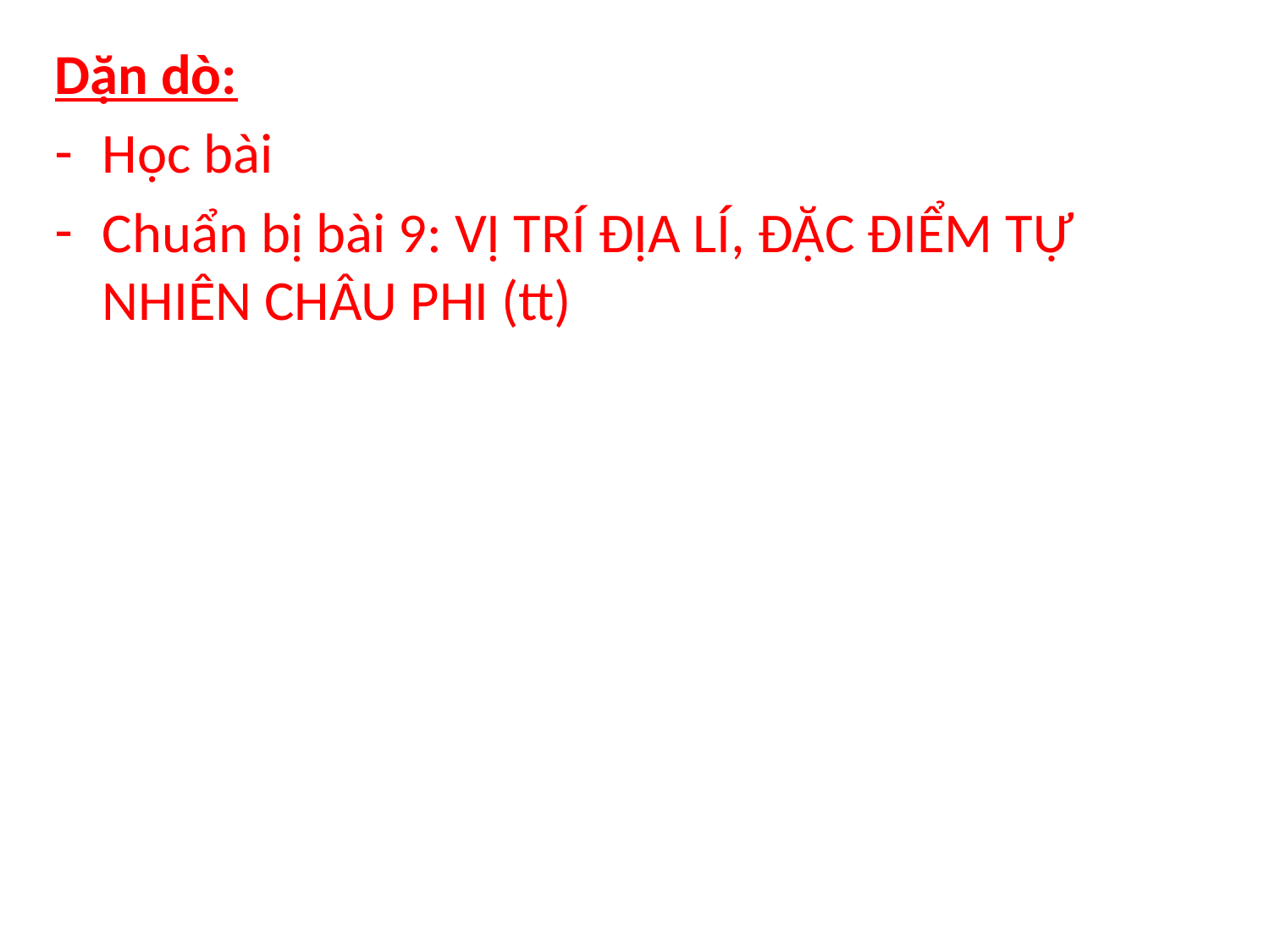

# Dặn dò:
Học bài
Chuẩn bị bài 9: VỊ TRÍ ĐỊA LÍ, ĐẶC ĐIỂM TỰ NHIÊN CHÂU PHI (tt)